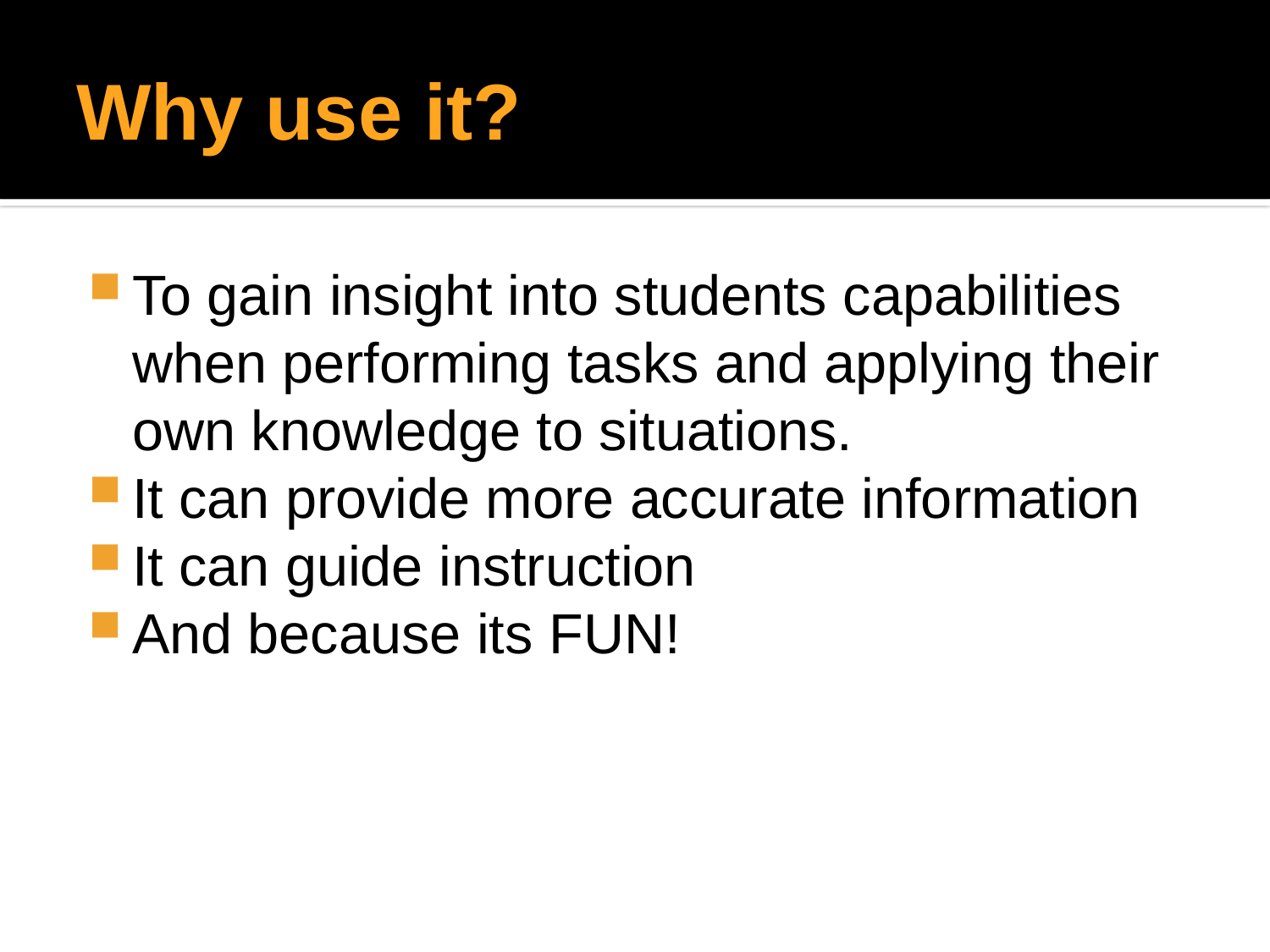

# Why use it?
To gain insight into students capabilities when performing tasks and applying their own knowledge to situations.
It can provide more accurate information
It can guide instruction
And because its FUN!